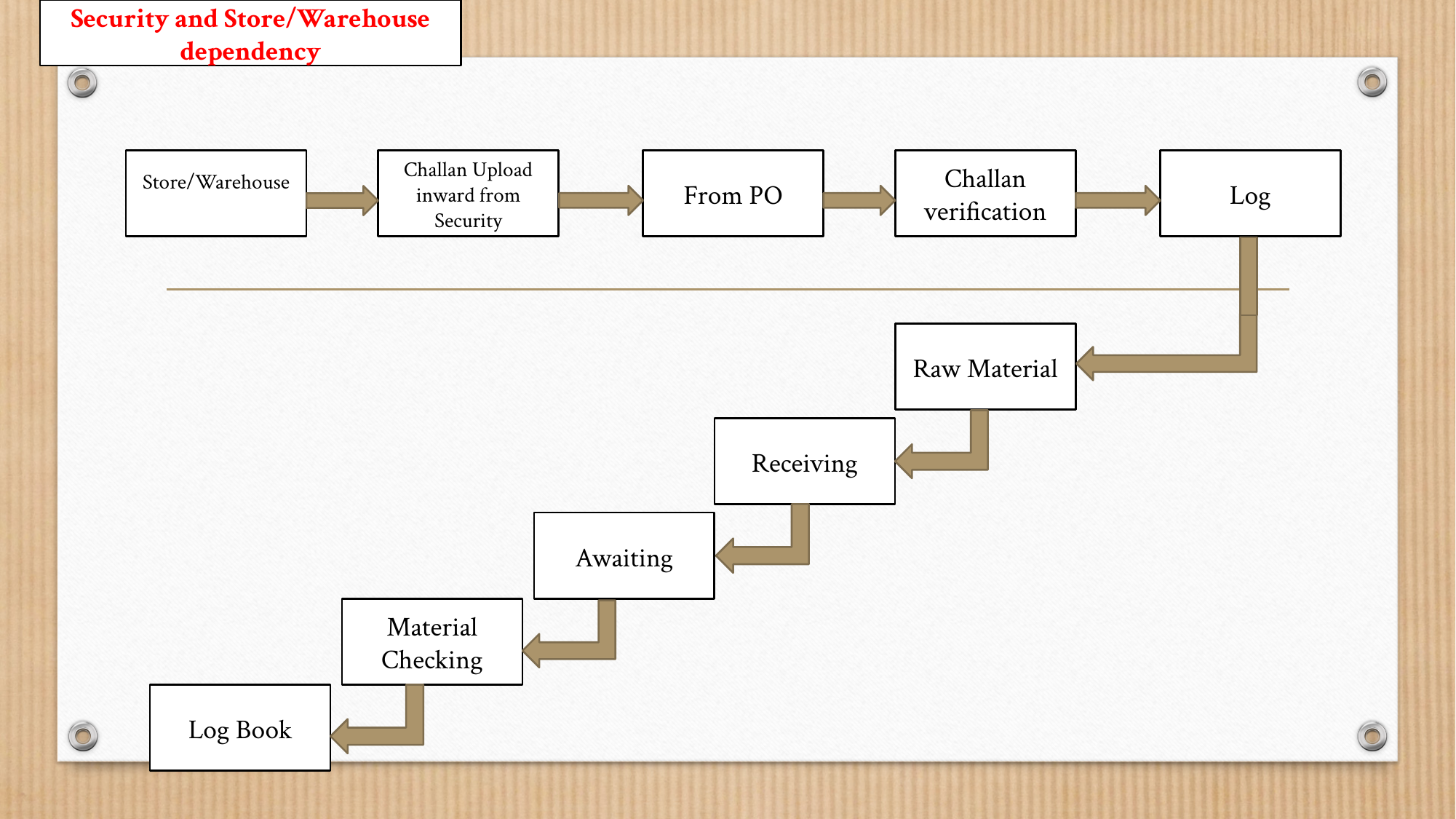

Security and Store/Warehouse dependency

Store/Warehouse

Challan Upload inward from Security
Log
From PO
Challan verification

Raw Material

Receiving

Awaiting

Material Checking

Log Book